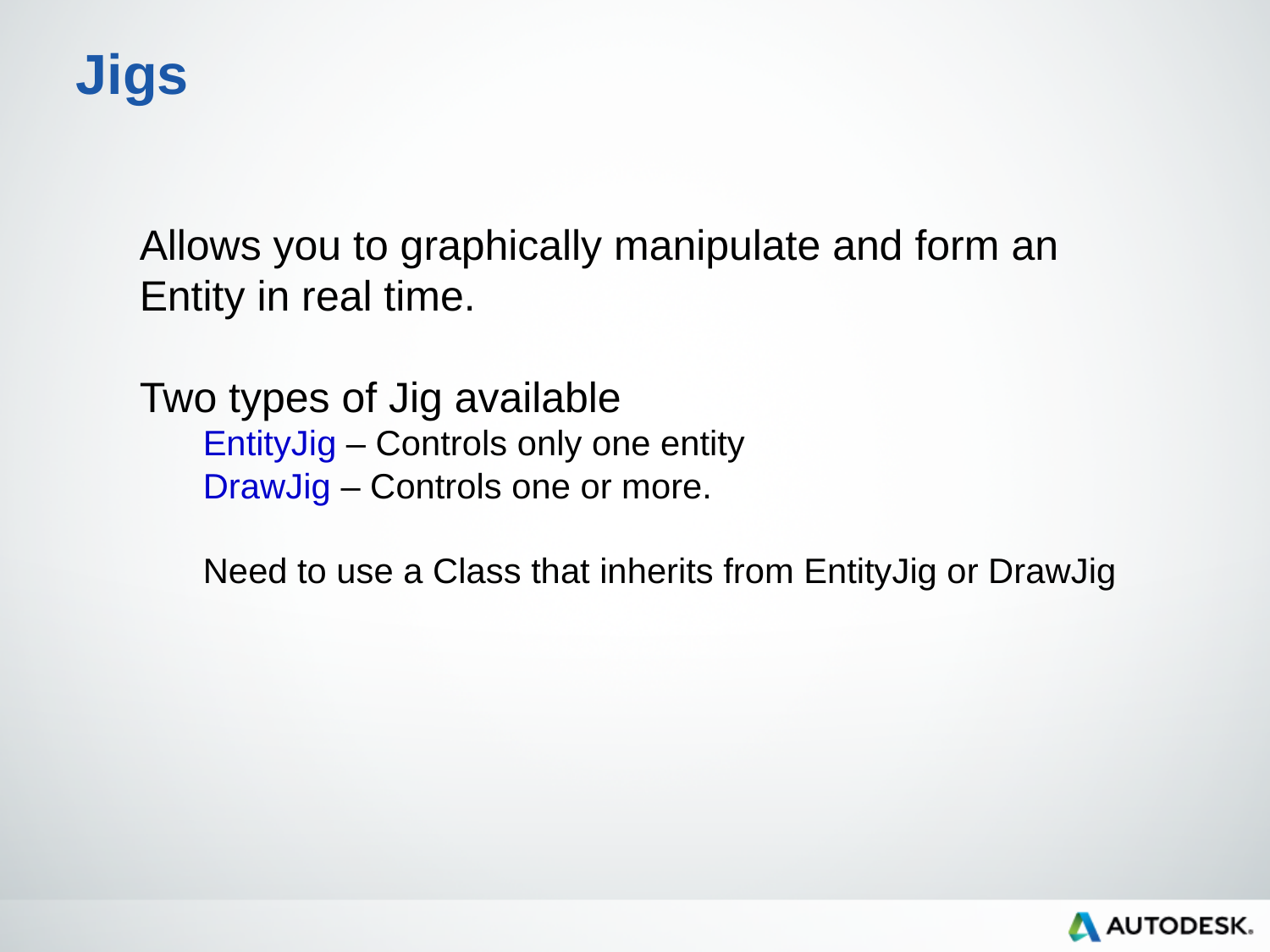

Jigs
Allows you to graphically manipulate and form an Entity in real time.

Two types of Jig available
EntityJig – Controls only one entity
DrawJig – Controls one or more.

Need to use a Class that inherits from EntityJig or DrawJig